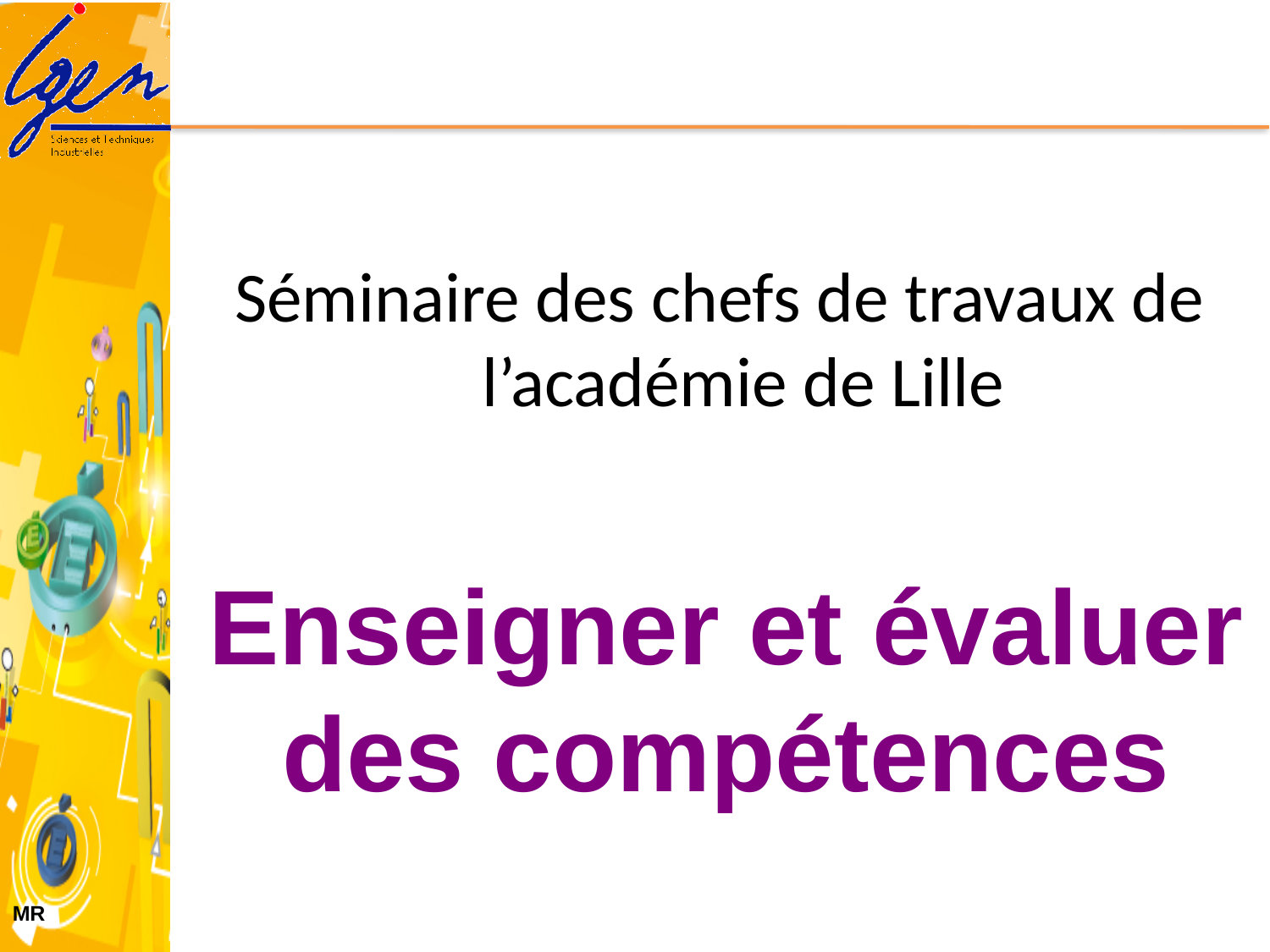

Séminaire des chefs de travaux de l’académie de Lille
Enseigner et évaluer des compétences